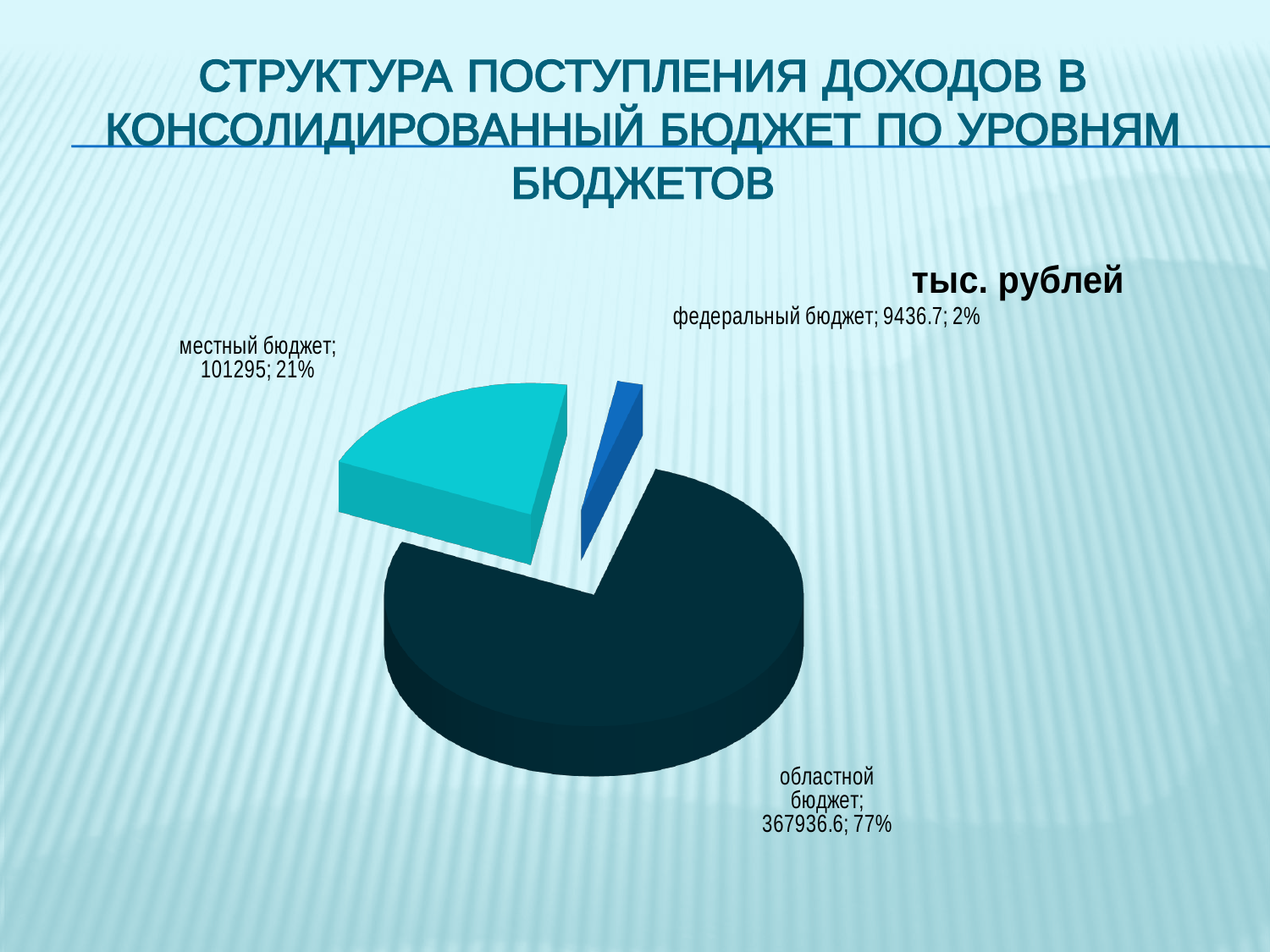

# Структура поступления доходов в консолидированный бюджет по уровням бюджетов

[unsupported chart]